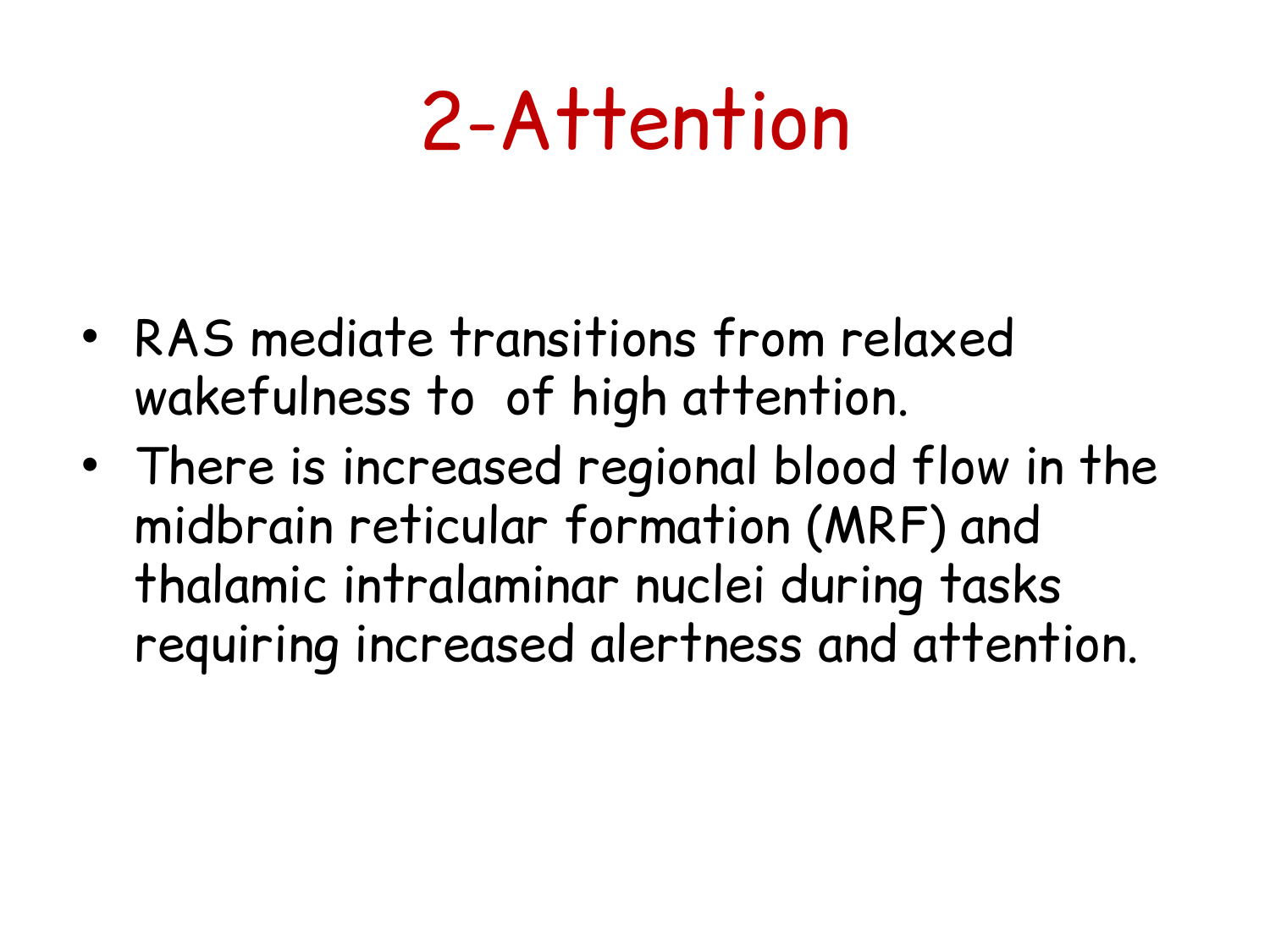

# 2-Attention

RAS mediate transitions from relaxed wakefulness to  of high attention.
There is increased regional blood flow in the midbrain reticular formation (MRF) and thalamic intralaminar nuclei during tasks requiring increased alertness and attention.